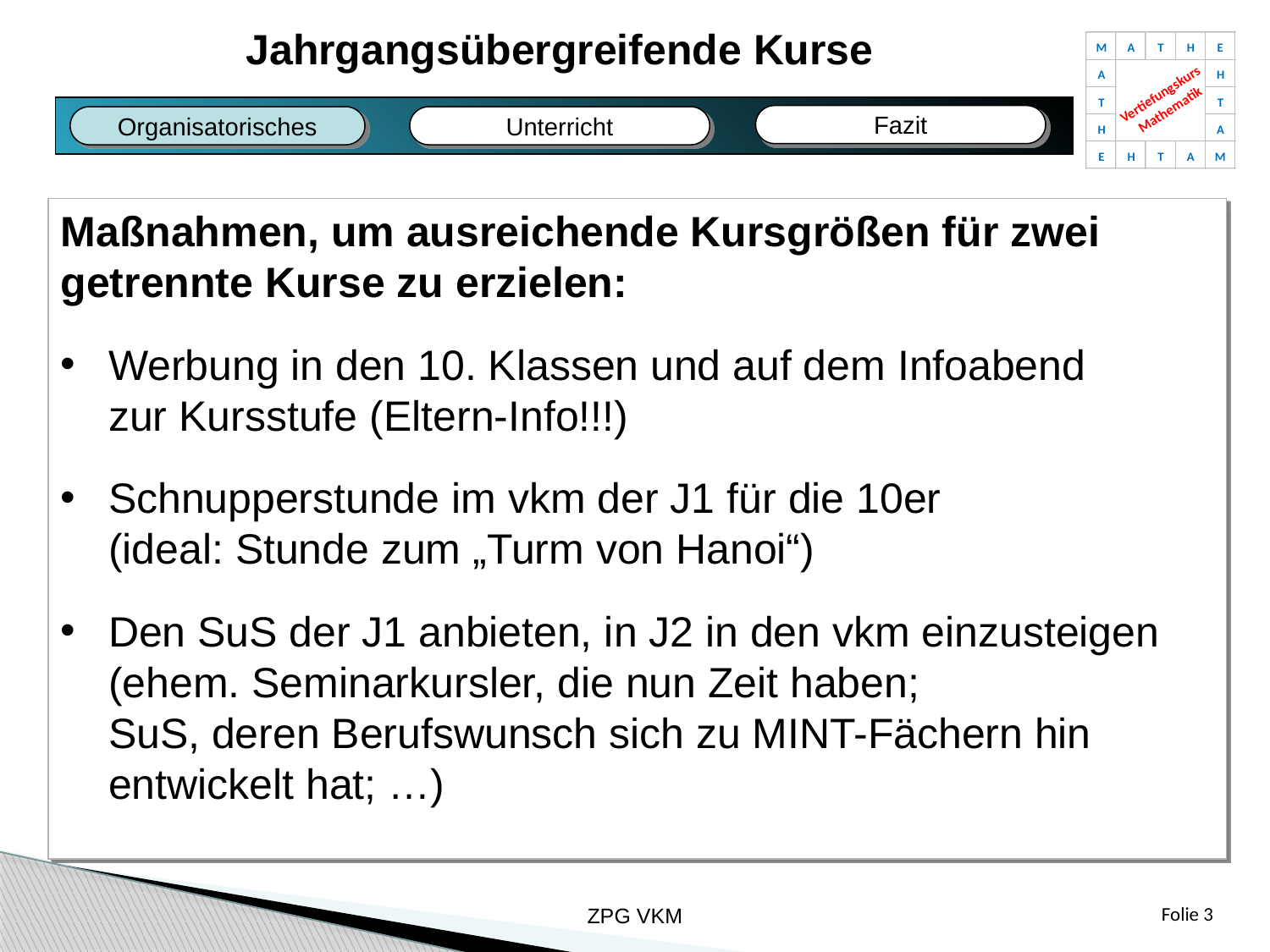

Jahrgangsübergreifende Kurse

M
A
T
H
E

A
H
Vertiefungskurs
Mathematik

T
T

H
A

E
H
T
A
M

Fazit
Organisatorisches
Unterricht
Fazit
Bildungsplan
Fachliches
Unterricht
Maßnahmen, um ausreichende Kursgrößen für zwei
getrennte Kurse zu erzielen:
Werbung in den 10. Klassen und auf dem Infoabend
zur Kursstufe (Eltern-Info!!!)
Schnupperstunde im vkm der J1 für die 10er
(ideal: Stunde zum „Turm von Hanoi“)
Den SuS der J1 anbieten, in J2 in den vkm einzusteigen
(ehem. Seminarkursler, die nun Zeit haben;
SuS, deren Berufswunsch sich zu MINT-Fächern hin
entwickelt hat; …)

ZPG VKM
Folie 3